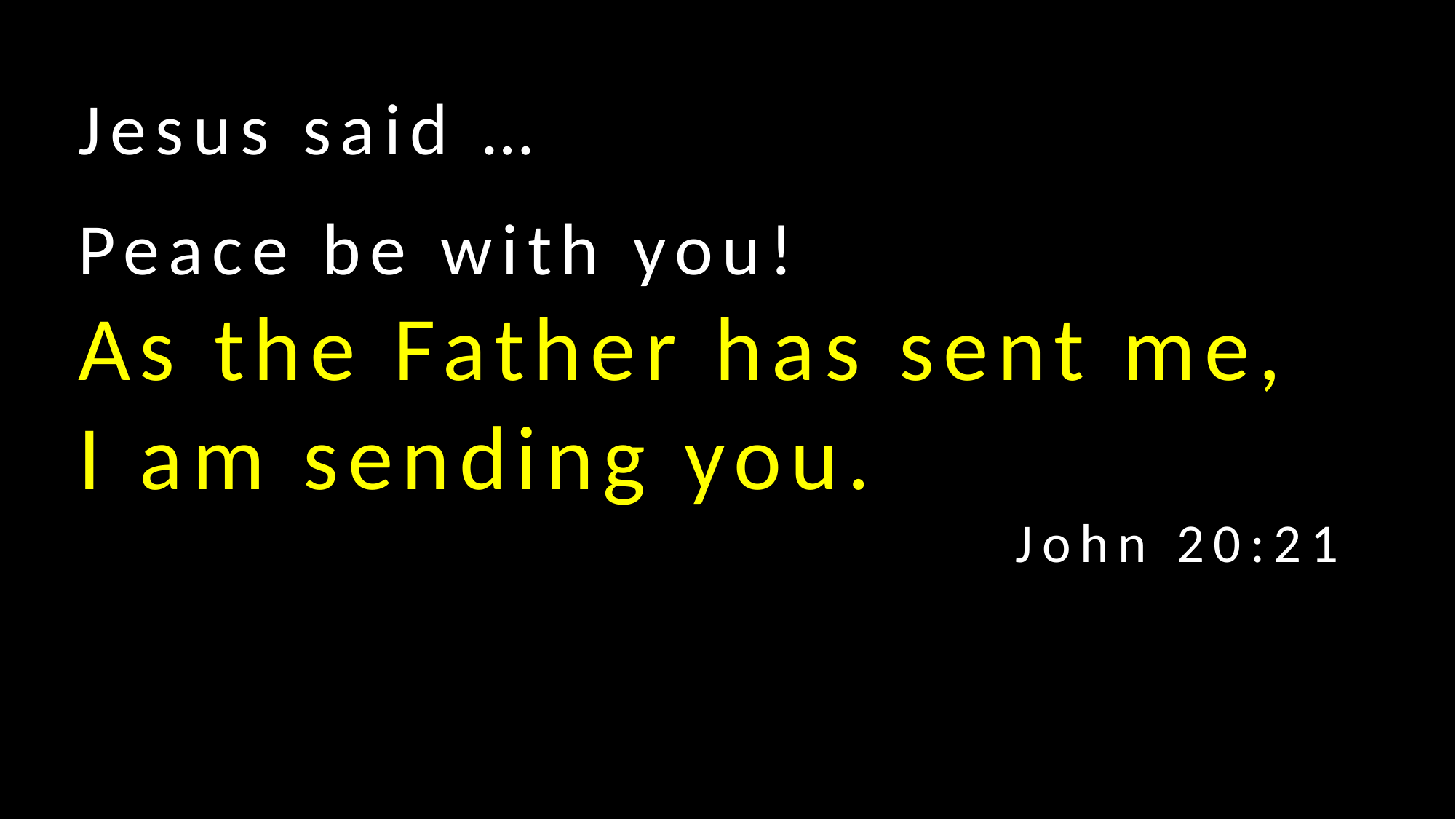

Jesus said …

Peace be with you!
As the Father has sent me,
I am sending you.
								   John 20:21